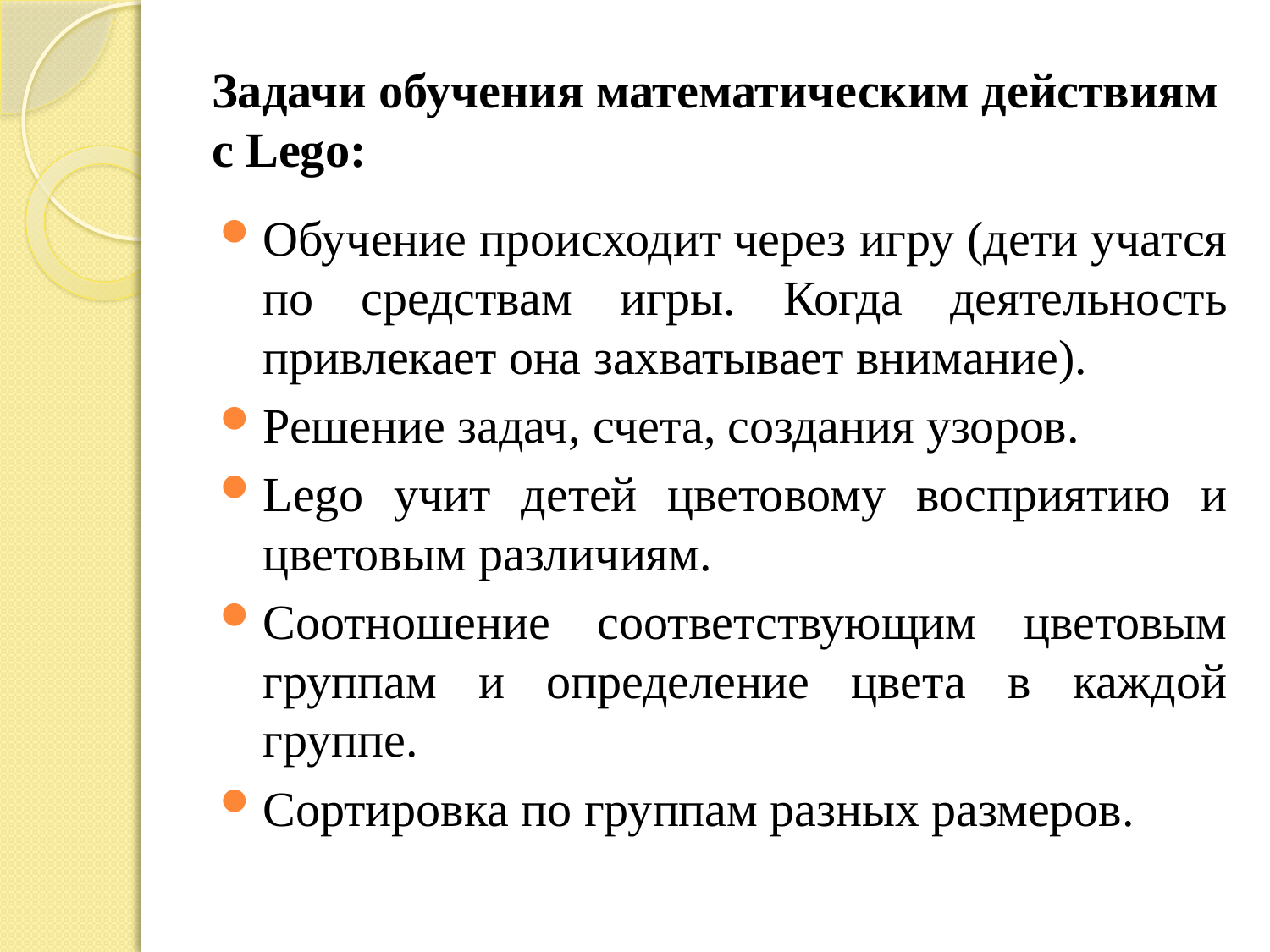

# Задачи обучения математическим действиям с Lego:
Обучение происходит через игру (дети учатся по средствам игры. Когда деятельность привлекает она захватывает внимание).
Решение задач, счета, создания узоров.
Lego учит детей цветовому восприятию и цветовым различиям.
Соотношение соответствующим цветовым группам и определение цвета в каждой группе.
Сортировка по группам разных размеров.